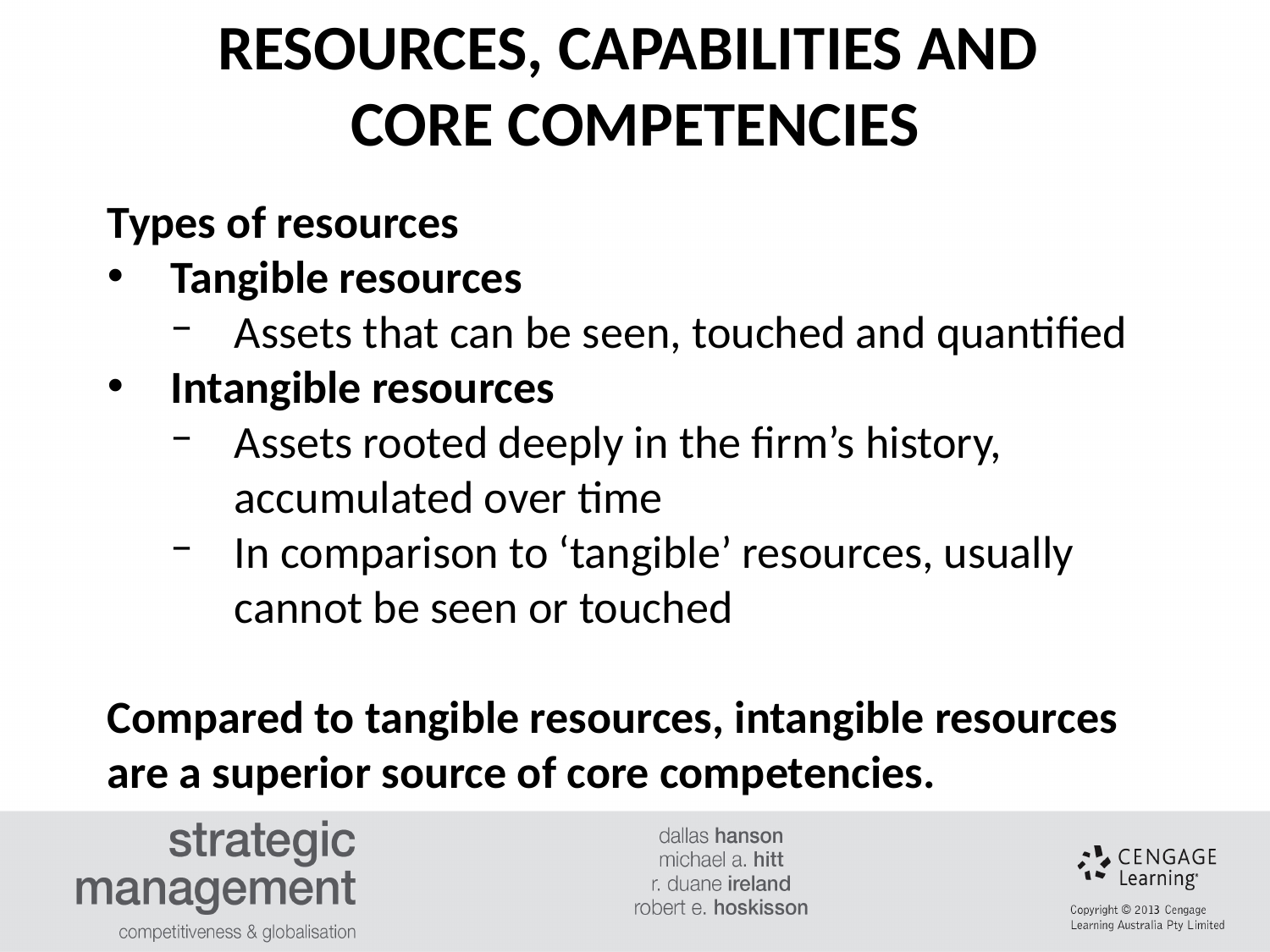

RESOURCES, CAPABILITIES AND
CORE COMPETENCIES
Types of resources
Tangible resources
Assets that can be seen, touched and quantified
Intangible resources
Assets rooted deeply in the firm’s history, accumulated over time
In comparison to ‘tangible’ resources, usually cannot be seen or touched

Compared to tangible resources, intangible resources are a superior source of core competencies.